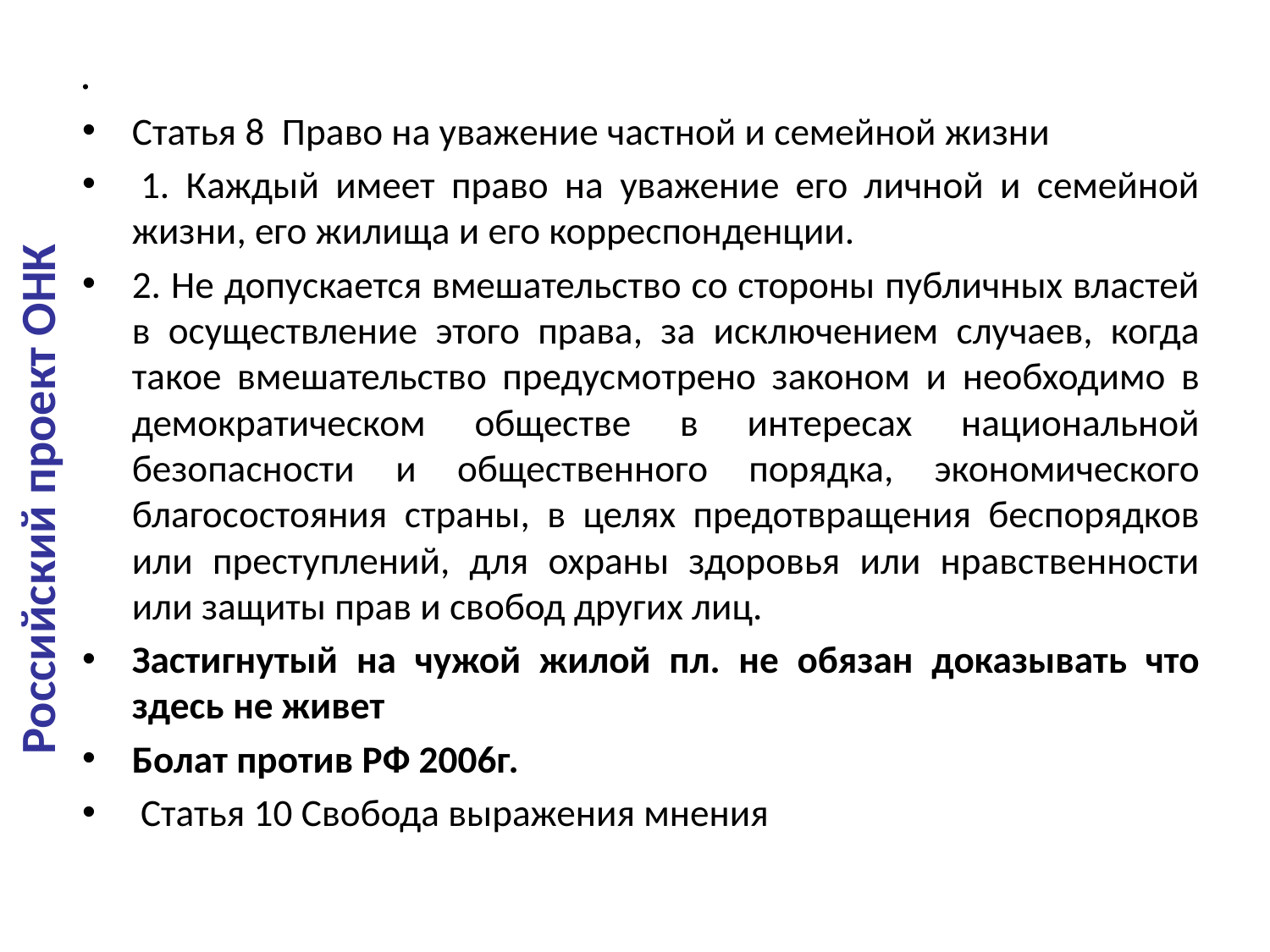

Статья 8  Право на уважение частной и семейной жизни
 1. Каждый имеет право на уважение его личной и семейной жизни, его жилища и его корреспонденции.
2. Не допускается вмешательство со стороны публичных властей в осуществление этого права, за исключением случаев, когда такое вмешательство предусмотрено законом и необходимо в демократическом обществе в интересах национальной безопасности и общественного порядка, экономического благосостояния страны, в целях предотвращения беспорядков или преступлений, для охраны здоровья или нравственности или защиты прав и свобод других лиц.
Застигнутый на чужой жилой пл. не обязан доказывать что здесь не живет
Болат против РФ 2006г.
 Статья 10 Свобода выражения мнения

Российский проект ОНК